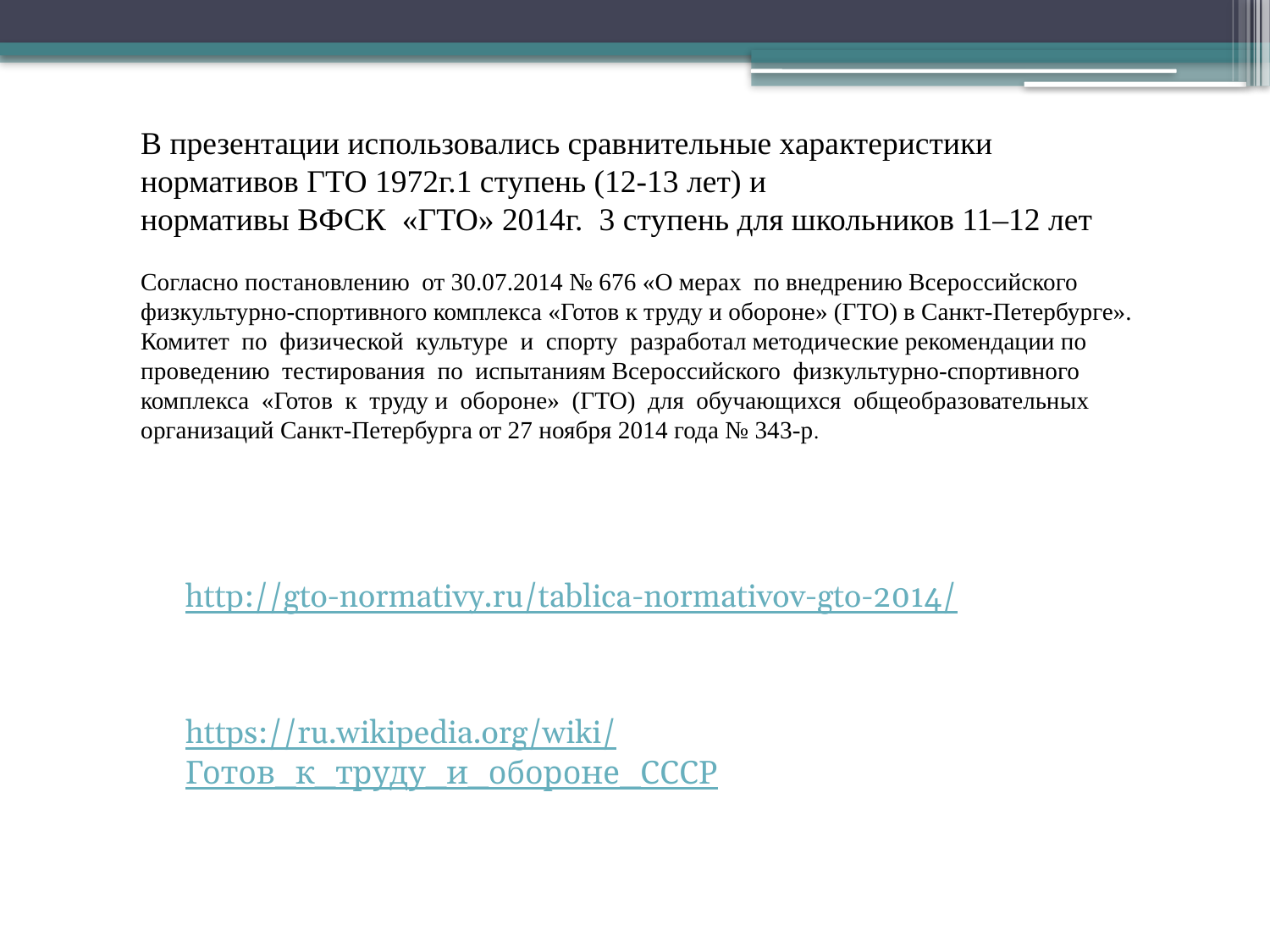

В презентации использовались сравнительные характеристики нормативов ГТО 1972г.1 ступень (12-13 лет) и
нормативы ВФСК  «ГТО» 2014г.  3 ступень для школьников 11–12 лет

Согласно постановлению  от 30.07.2014 № 676 «О мерах  по внедрению Всероссийского физкультурно-спортивного комплекса «Готов к труду и обороне» (ГТО) в Санкт-Петербурге».
Комитет  по  физической  культуре  и  спорту  разработал методические рекомендации по  проведению  тестирования  по  испытаниям Всероссийского  физкультурно-спортивного  комплекса  «Готов  к  труду и  обороне»  (ГТО)  для  обучающихся  общеобразовательных  организаций Санкт-Петербурга от 27 ноября 2014 года № 343-р.

http://gto-normativy.ru/tablica-normativov-gto-2014/

https://ru.wikipedia.org/wiki/
Готов_к_труду_и_обороне_СССР